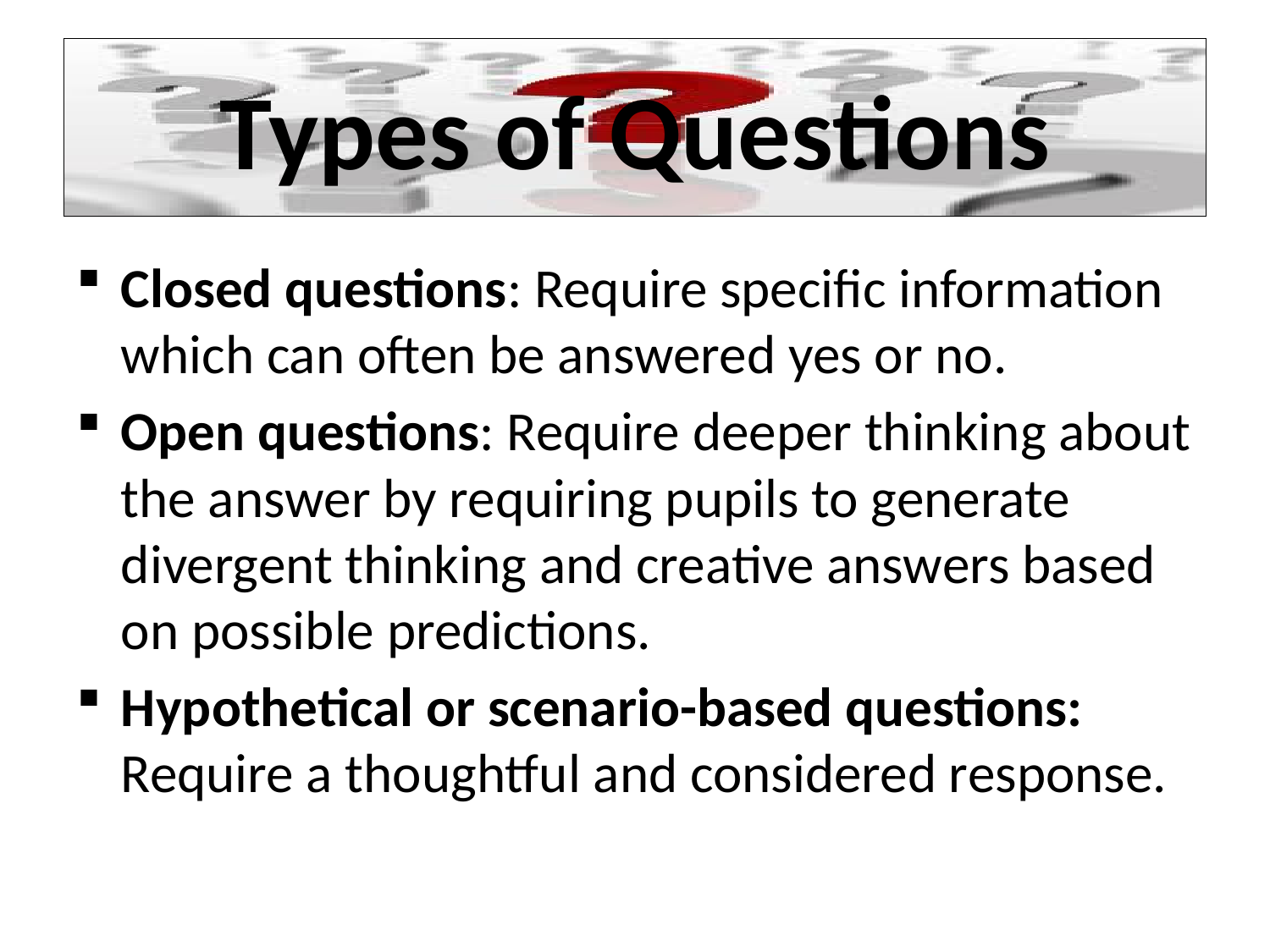

# Types of Questions
Closed questions: Require specific information which can often be answered yes or no.
Open questions: Require deeper thinking about the answer by requiring pupils to generate divergent thinking and creative answers based on possible predictions.
Hypothetical or scenario-based questions: Require a thoughtful and considered response.